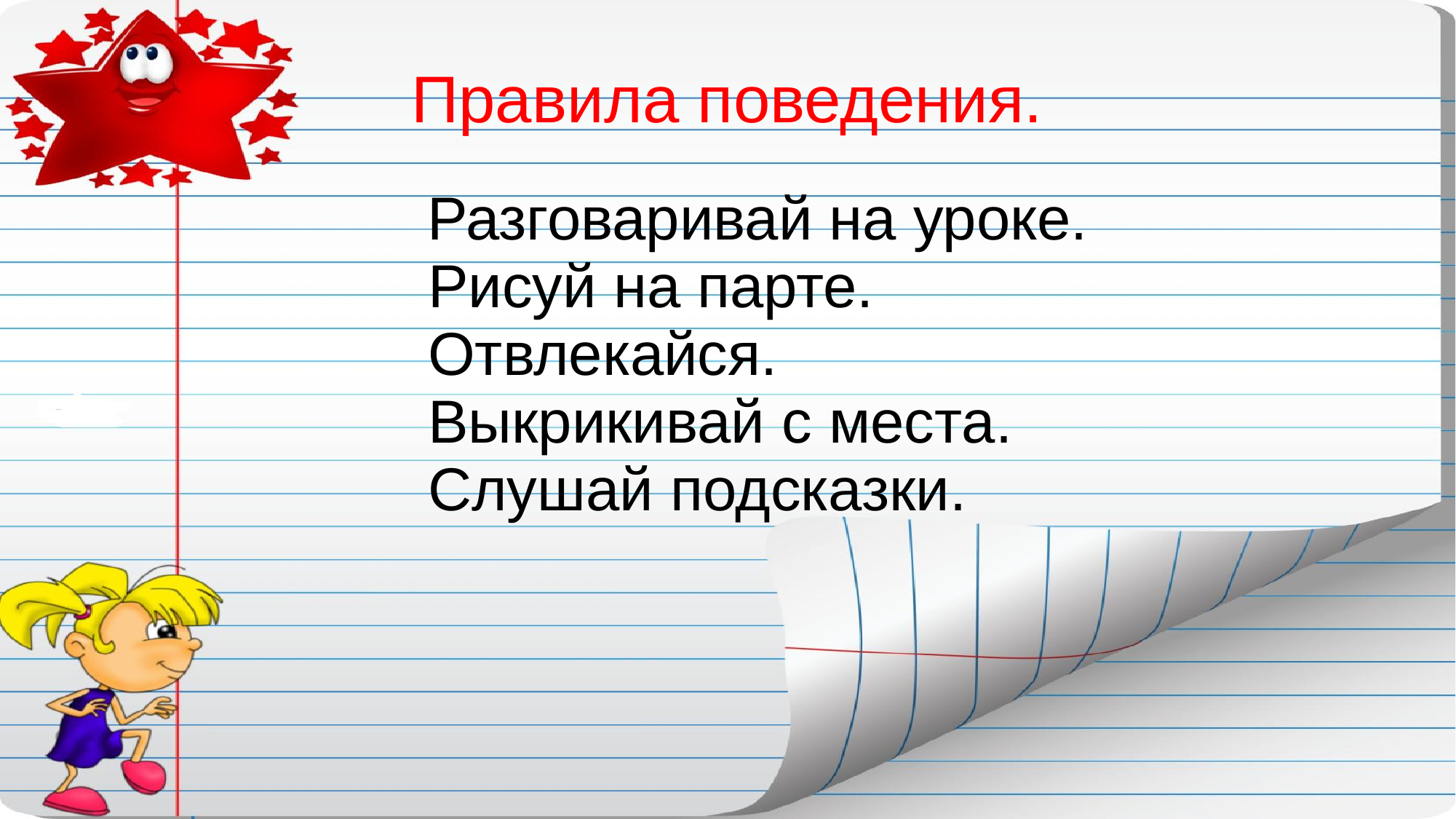

# Правила поведения.
   Разговаривай на уроке.
Рисуй на парте.
Отвлекайся.
Выкрикивай с места.
Слушай подсказки.